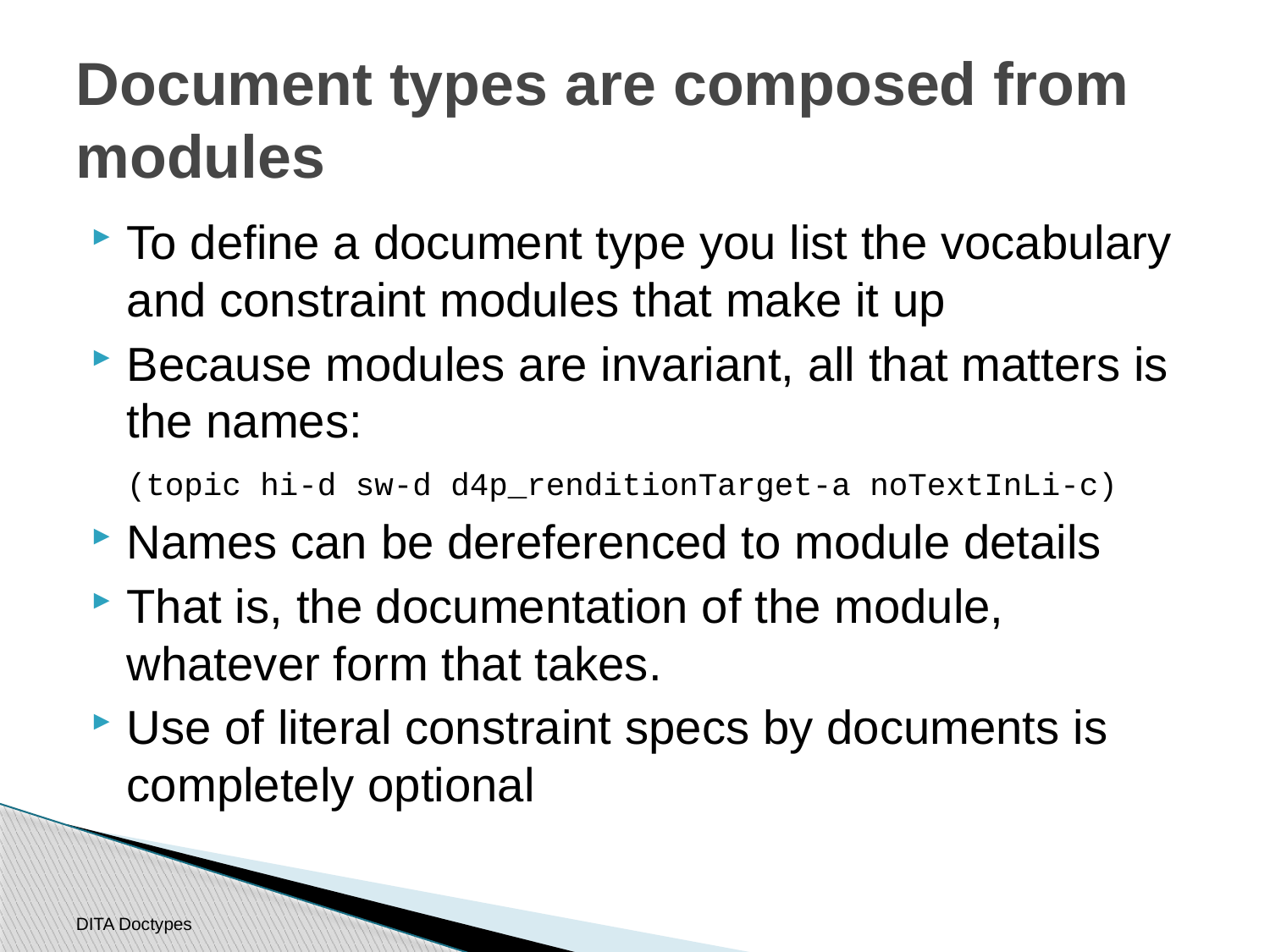

# Document types are composed from modules
To define a document type you list the vocabulary and constraint modules that make it up
Because modules are invariant, all that matters is the names:
(topic hi-d sw-d d4p_renditionTarget-a noTextInLi-c)
Names can be dereferenced to module details
That is, the documentation of the module, whatever form that takes.
Use of literal constraint specs by documents is completely optional